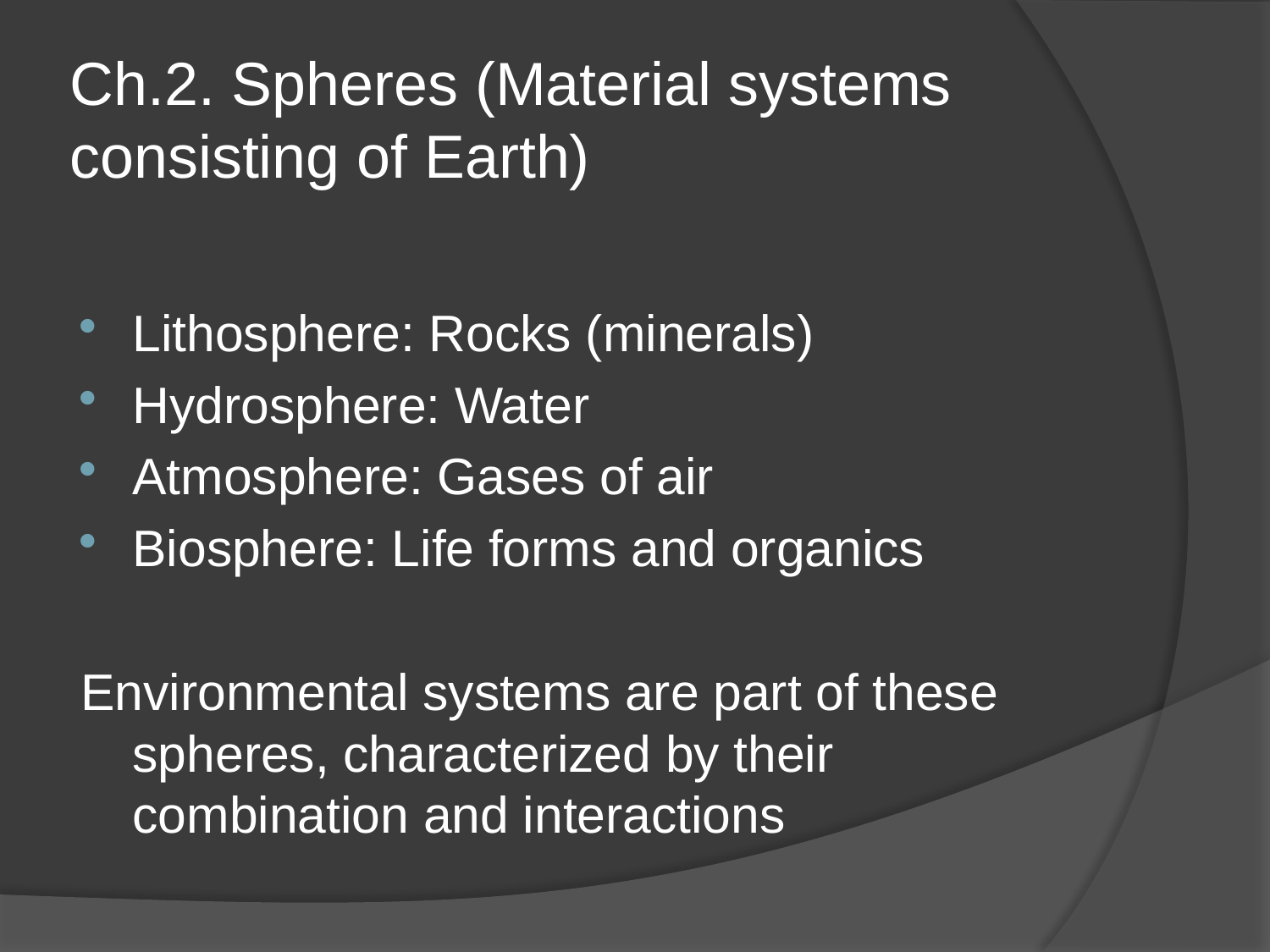

# Ch.2. Spheres (Material systems consisting of Earth)

Lithosphere: Rocks (minerals)
Hydrosphere: Water
Atmosphere: Gases of air
Biosphere: Life forms and organics

Environmental systems are part of these spheres, characterized by their combination and interactions